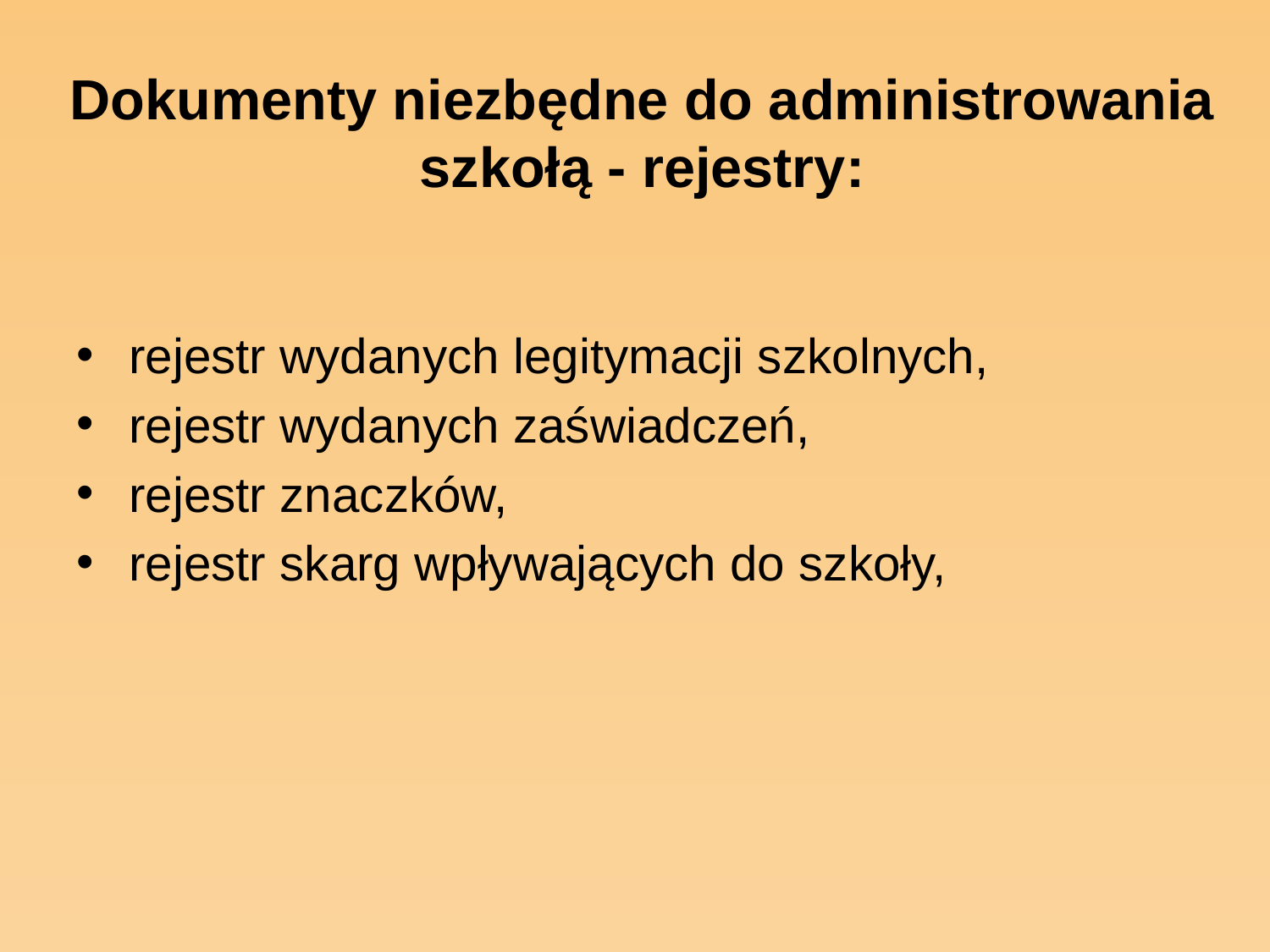

# Dokumenty niezbędne do administrowania szkołą - rejestry:

  rejestr wydanych legitymacji szkolnych,
  rejestr wydanych zaświadczeń,
  rejestr znaczków,
  rejestr skarg wpływających do szkoły,